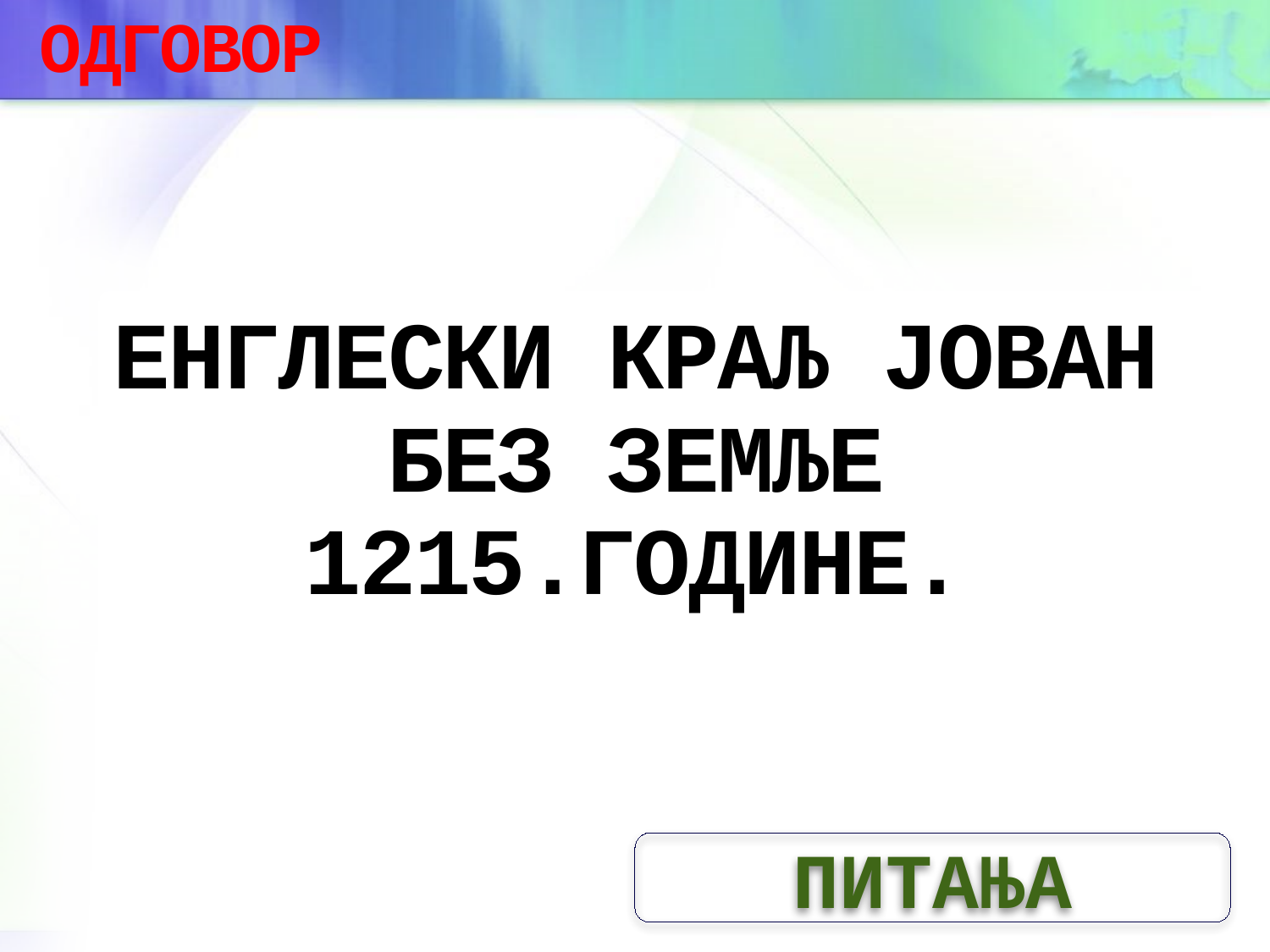

ОДГОВОР
# ЕНГЛЕСКИ КРАЉ ЈОВАН БЕЗ ЗЕМЉЕ 1215.ГОДИНЕ.
ПИТАЊА